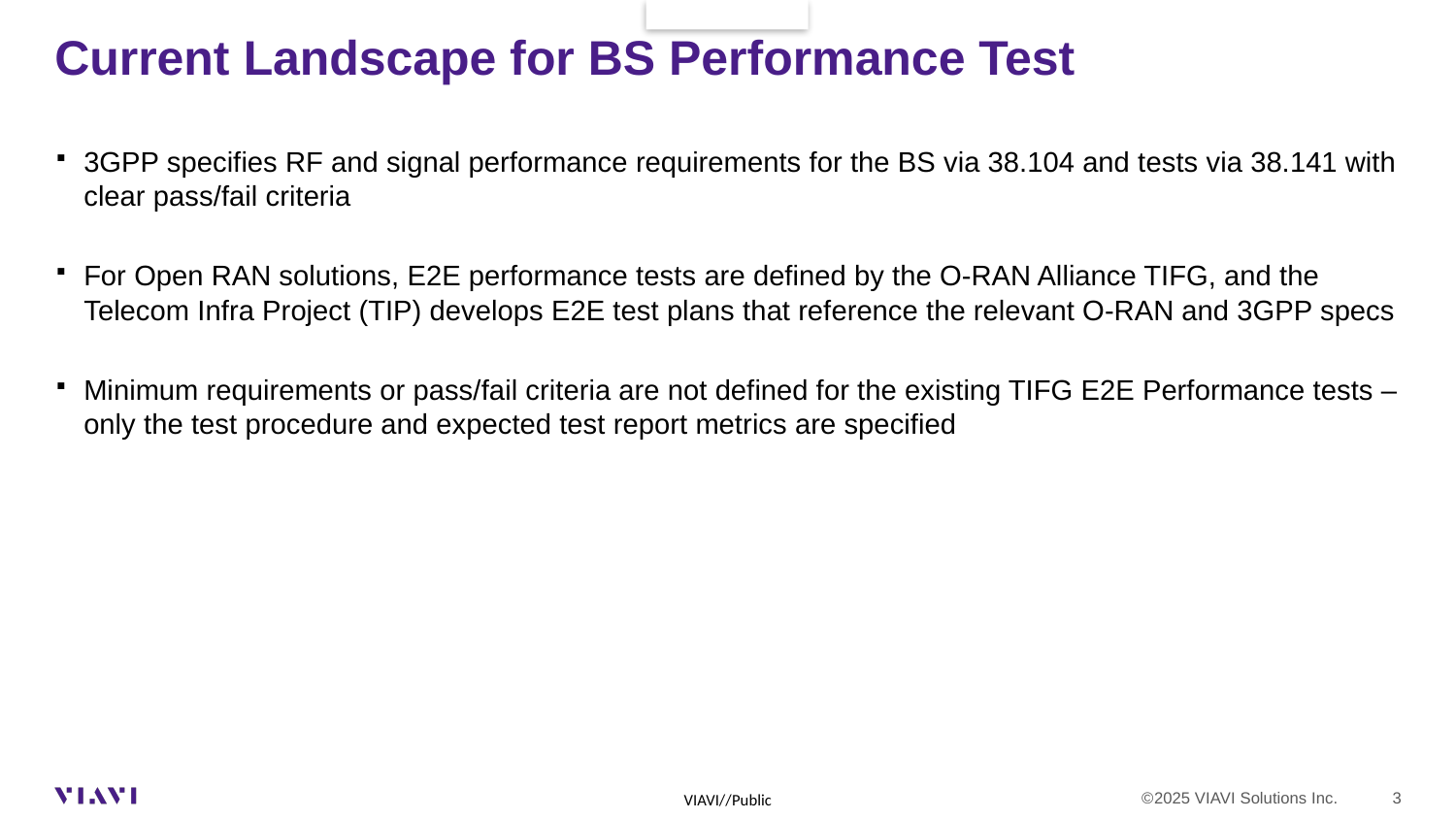

# Current Landscape for BS Performance Test

3GPP specifies RF and signal performance requirements for the BS via 38.104 and tests via 38.141 with clear pass/fail criteria

For Open RAN solutions, E2E performance tests are defined by the O-RAN Alliance TIFG, and the Telecom Infra Project (TIP) develops E2E test plans that reference the relevant O-RAN and 3GPP specs

Minimum requirements or pass/fail criteria are not defined for the existing TIFG E2E Performance tests – only the test procedure and expected test report metrics are specified